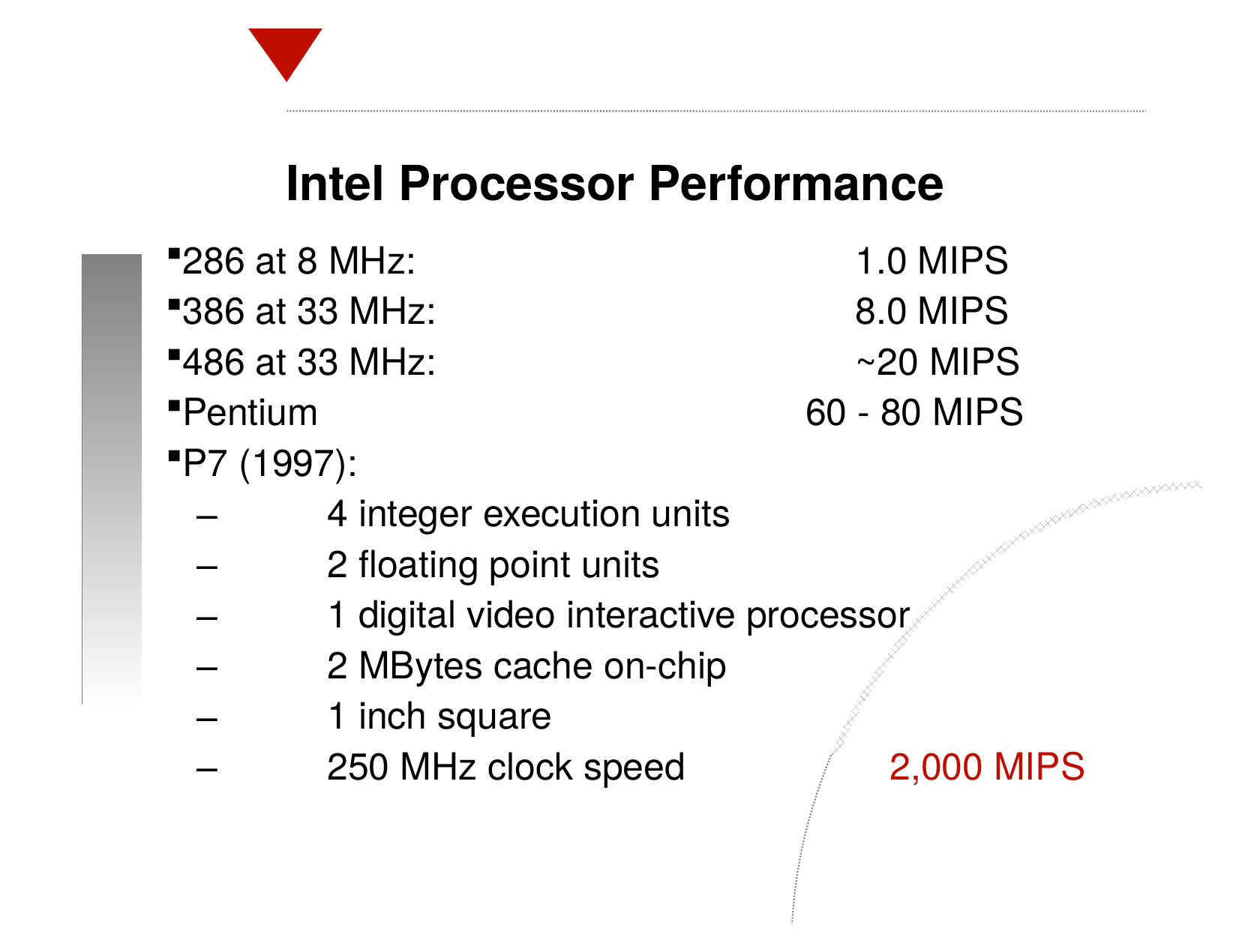

Intel Processor Performance
286 at 8 MHz:				1.0 MIPS
386 at 33 MHz:				8.0 MIPS
486 at 33 MHz:				~20 MIPS
Pentium				      60 - 80 MIPS
P7 (1997):
	4 integer execution units
	2 floating point units
	1 digital video interactive processor
	2 MBytes cache on-chip
	1 inch square
	250 MHz clock speed		2,000 MIPS